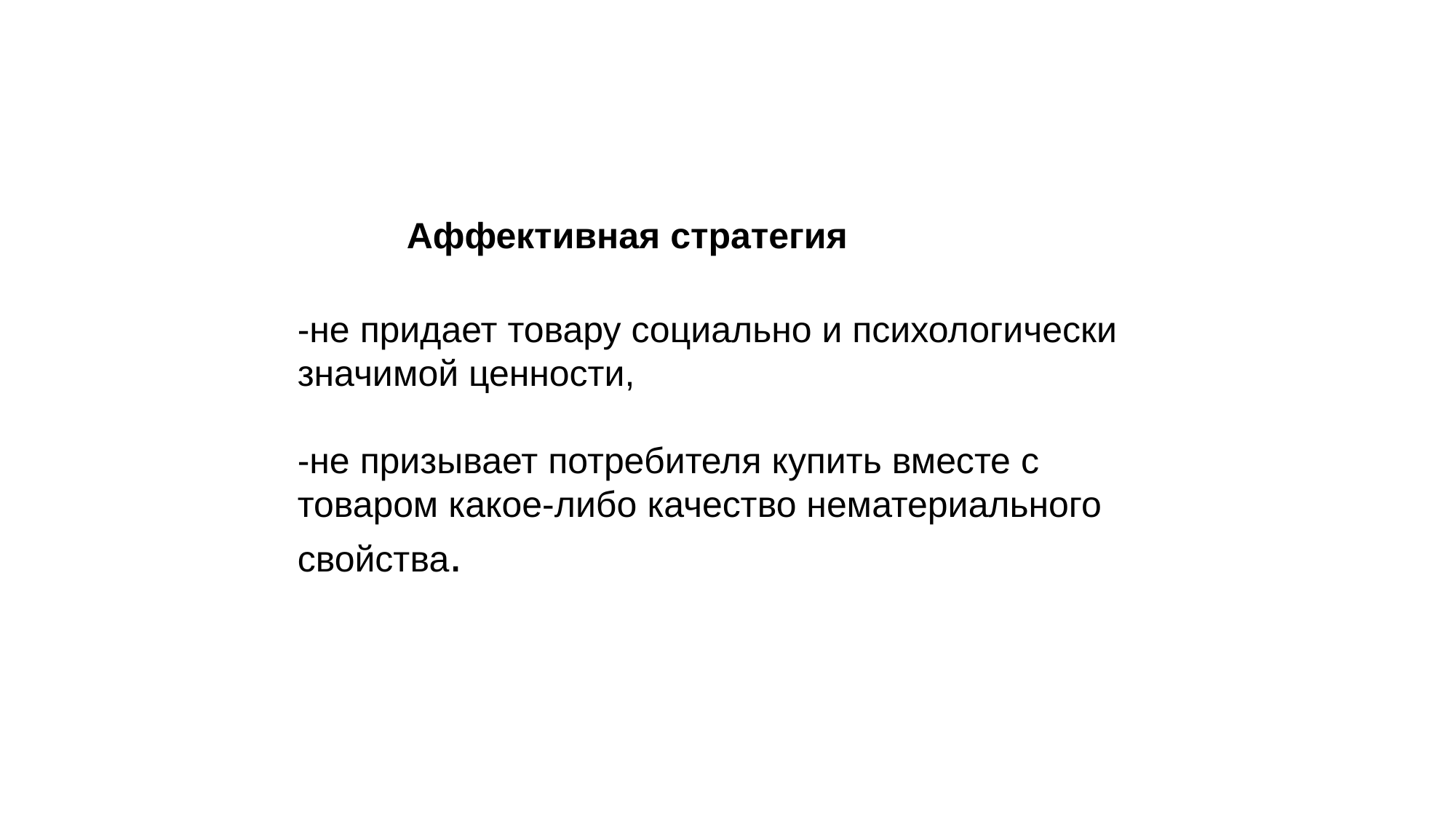

# Аффективная стратегия -не придает товару социально и психологически значимой ценности, -не призывает потребителя купить вместе с товаром какое-либо качество нематериального свойства.